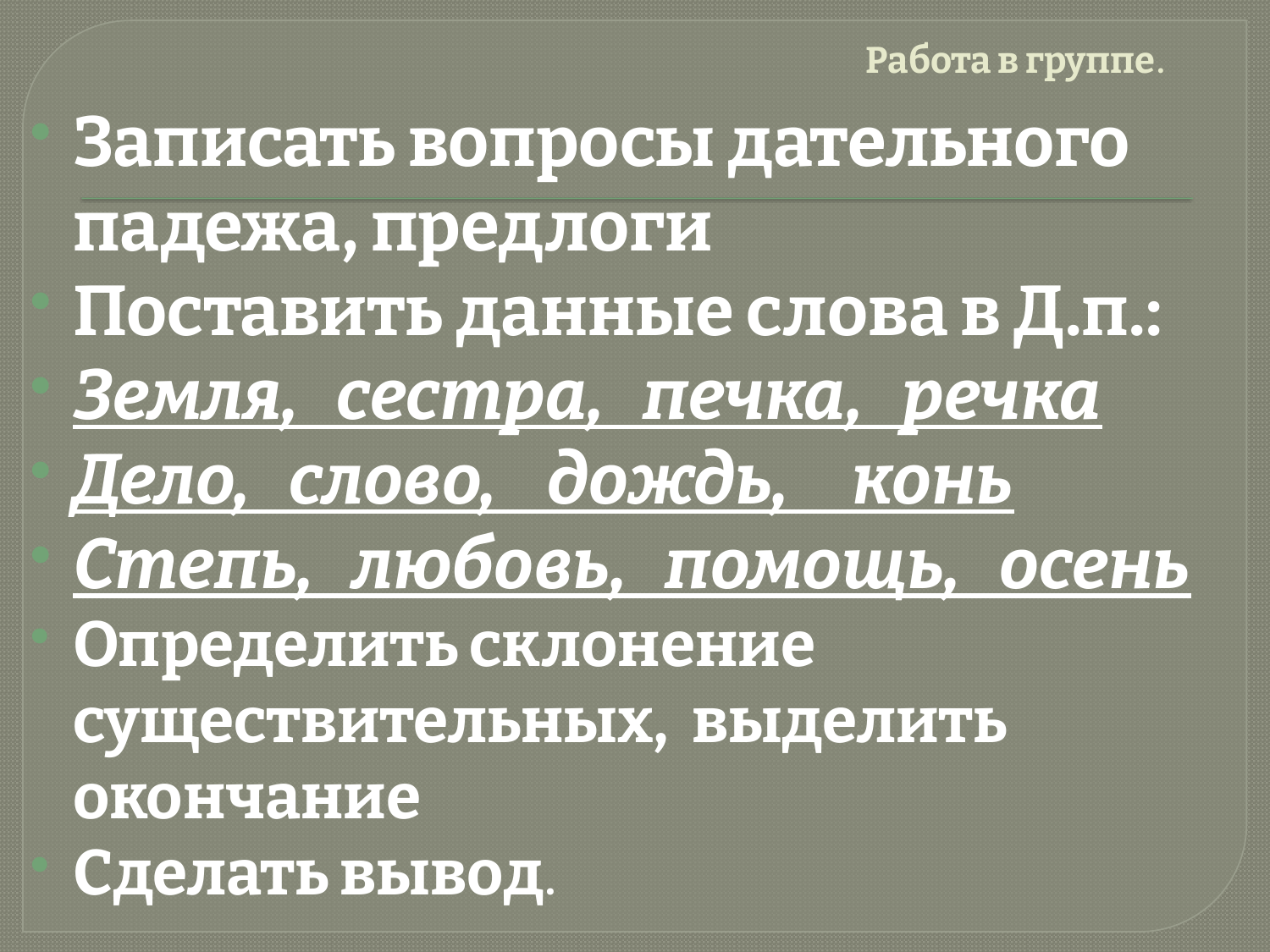

# Работа в группе.
Записать вопросы дательного падежа, предлоги
Поставить данные слова в Д.п.:
Земля,   сестра,   печка,   речка
Дело,   слово,    дождь,     конь
Степь,   любовь,   помощь,   осень
Определить склонение существительных,  выделить окончание
Сделать вывод.